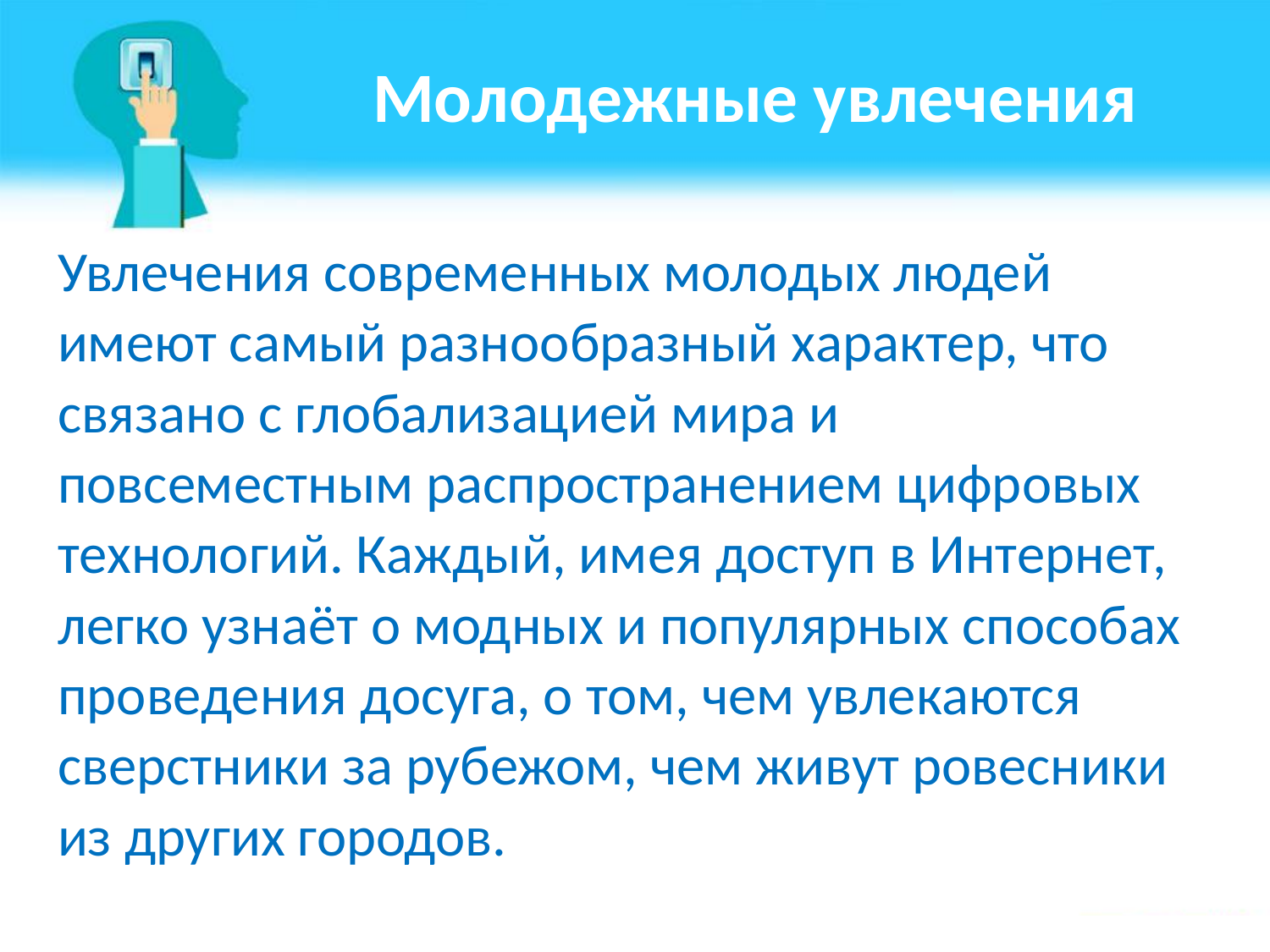

# Молодежные увлечения
Увлечения современных молодых людей имеют самый разнообразный характер, что связано с глобализацией мира и повсеместным распространением цифровых технологий. Каждый, имея доступ в Интернет, легко узнаёт о модных и популярных способах проведения досуга, о том, чем увлекаются сверстники за рубежом, чем живут ровесники из других городов.